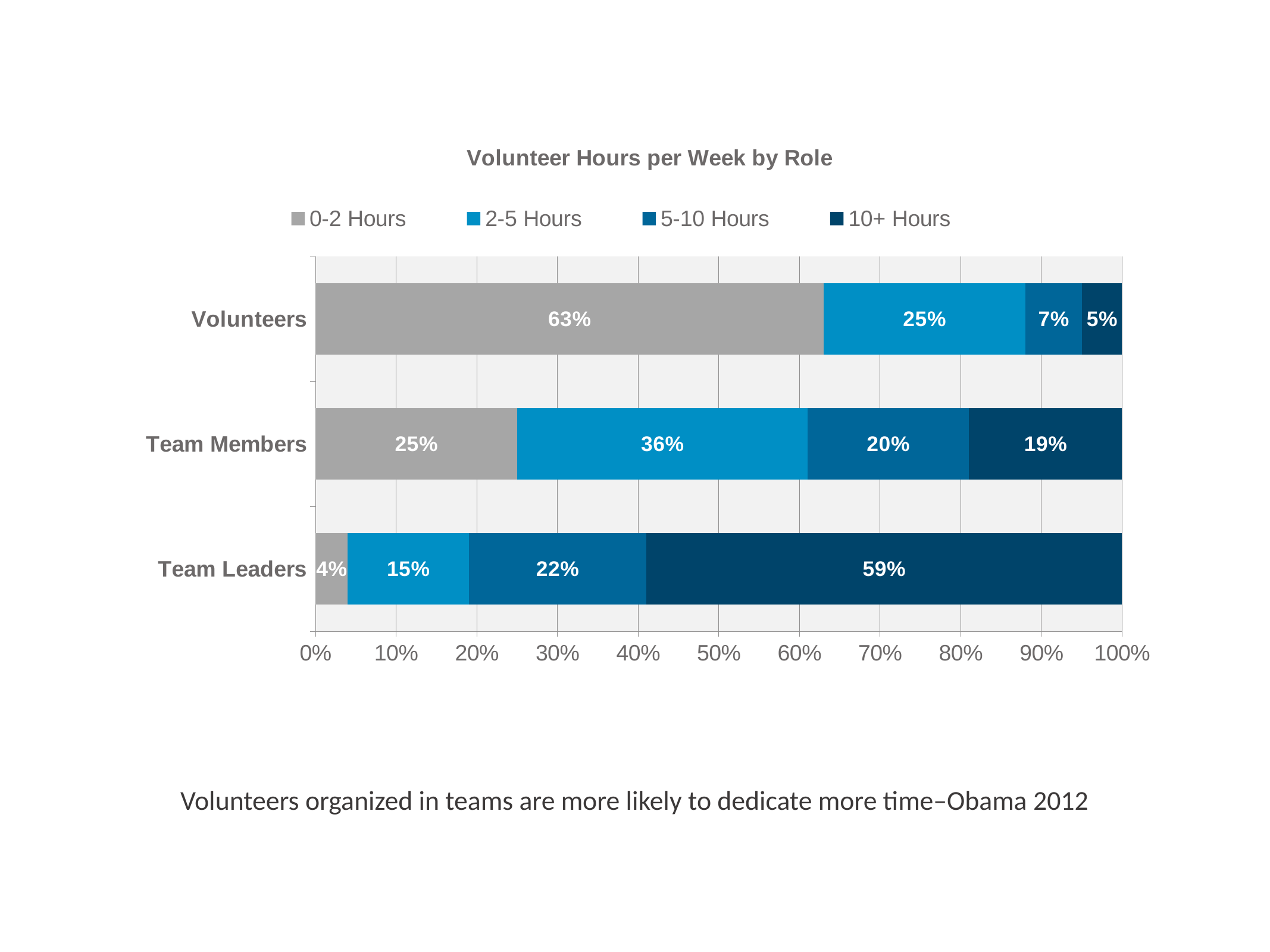

### Chart: Volunteer Hours per Week by Role

| Category | 0-2 Hours | 2-5 Hours | 5-10 Hours | 10+ Hours |
|---|---|---|---|---|
| Team Leaders | 0.04 | 0.15 | 0.22 | 0.59 |
| Team Members | 0.25 | 0.36 | 0.2 | 0.19 |
| Volunteers | 0.63 | 0.25 | 0.07 | 0.05 |
Volunteers organized in teams are more likely to dedicate more time–Obama 2012